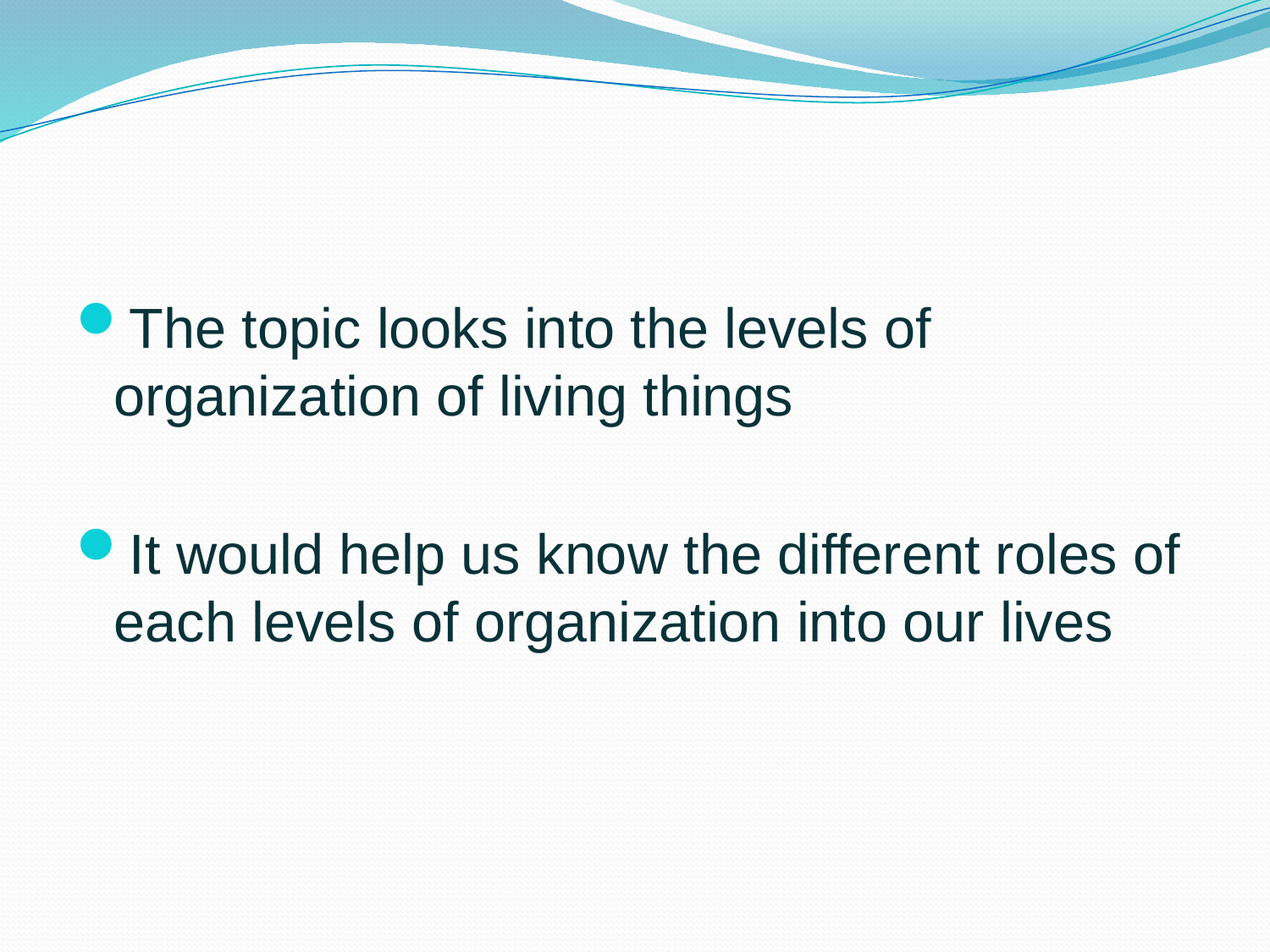

The topic looks into the levels of organization of living things

It would help us know the different roles of each levels of organization into our lives